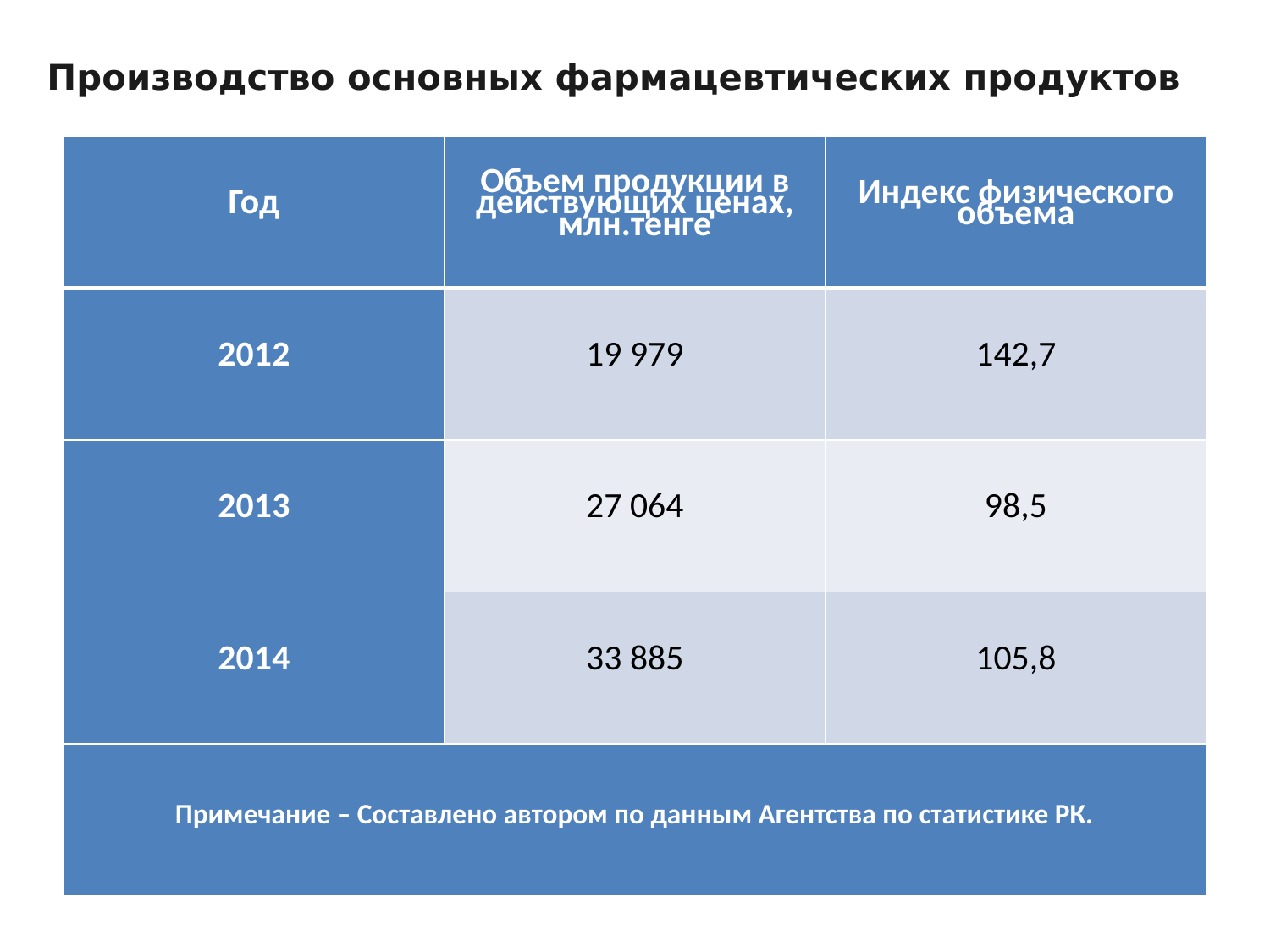

Производство основных фармацевтических продуктов
| Год | Объем продукции в действующих ценах, млн.тенге | Индекс физического объема |
| --- | --- | --- |
| 2012 | 19 979 | 142,7 |
| 2013 | 27 064 | 98,5 |
| 2014 | 33 885 | 105,8 |
| Примечание – Составлено автором по данным Агентства по статистике РК. |  |  |